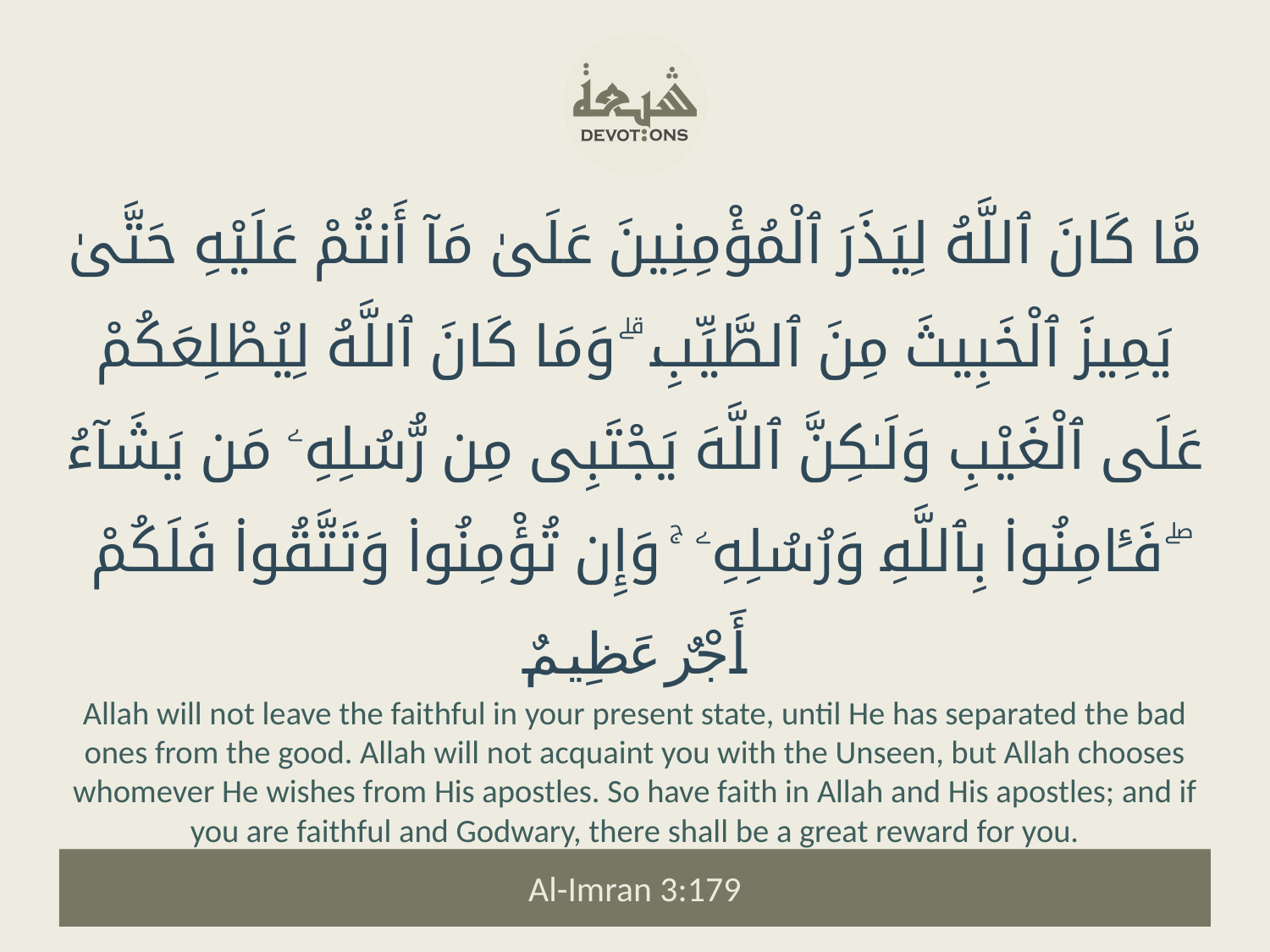

مَّا كَانَ ٱللَّهُ لِيَذَرَ ٱلْمُؤْمِنِينَ عَلَىٰ مَآ أَنتُمْ عَلَيْهِ حَتَّىٰ يَمِيزَ ٱلْخَبِيثَ مِنَ ٱلطَّيِّبِ ۗ وَمَا كَانَ ٱللَّهُ لِيُطْلِعَكُمْ عَلَى ٱلْغَيْبِ وَلَـٰكِنَّ ٱللَّهَ يَجْتَبِى مِن رُّسُلِهِۦ مَن يَشَآءُ ۖ فَـَٔامِنُوا۟ بِٱللَّهِ وَرُسُلِهِۦ ۚ وَإِن تُؤْمِنُوا۟ وَتَتَّقُوا۟ فَلَكُمْ أَجْرٌ عَظِيمٌ
Allah will not leave the faithful in your present state, until He has separated the bad ones from the good. Allah will not acquaint you with the Unseen, but Allah chooses whomever He wishes from His apostles. So have faith in Allah and His apostles; and if you are faithful and Godwary, there shall be a great reward for you.
Al-Imran 3:179